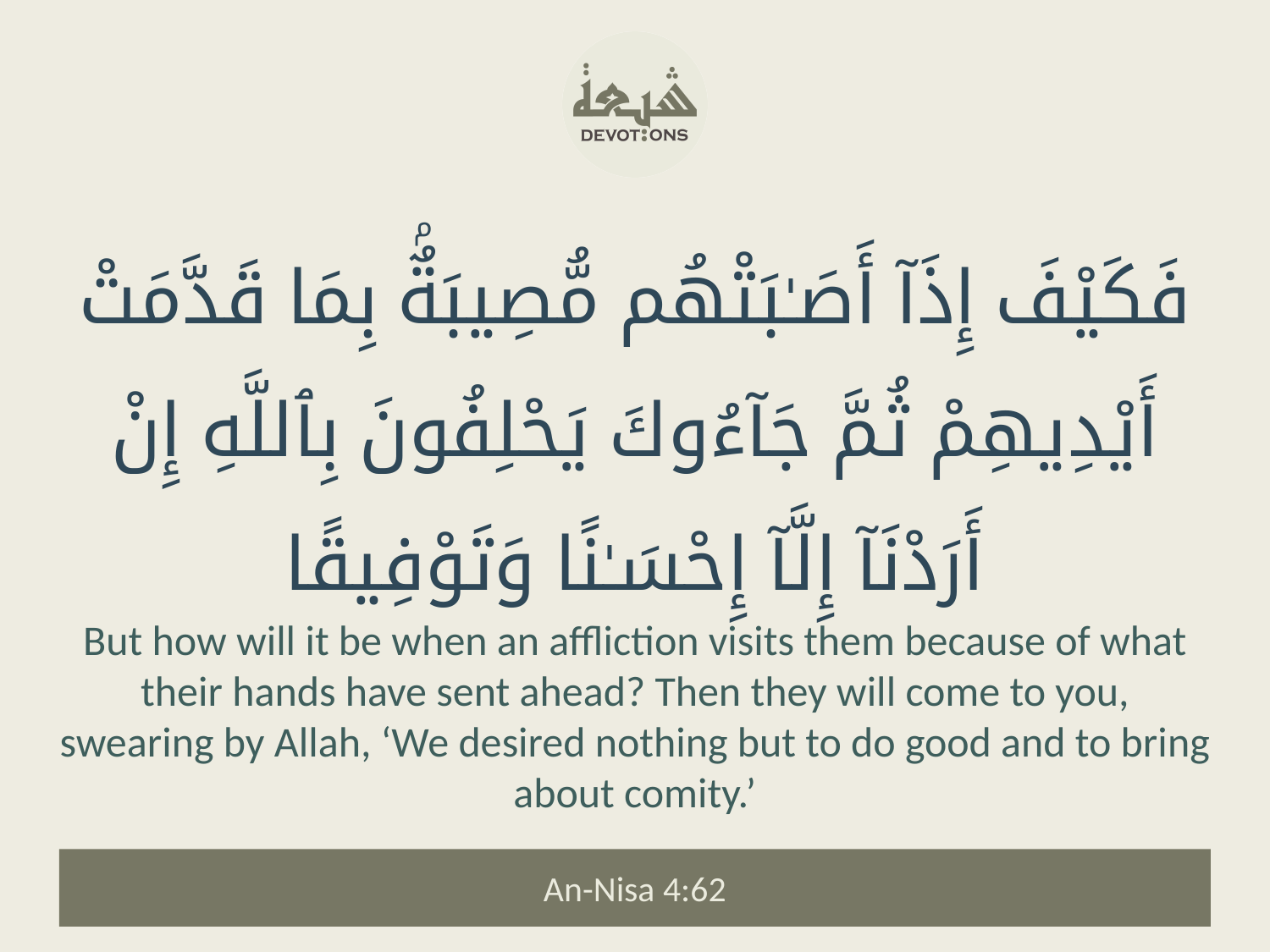

فَكَيْفَ إِذَآ أَصَـٰبَتْهُم مُّصِيبَةٌۢ بِمَا قَدَّمَتْ أَيْدِيهِمْ ثُمَّ جَآءُوكَ يَحْلِفُونَ بِٱللَّهِ إِنْ أَرَدْنَآ إِلَّآ إِحْسَـٰنًا وَتَوْفِيقًا
But how will it be when an affliction visits them because of what their hands have sent ahead? Then they will come to you, swearing by Allah, ‘We desired nothing but to do good and to bring about comity.’
An-Nisa 4:62